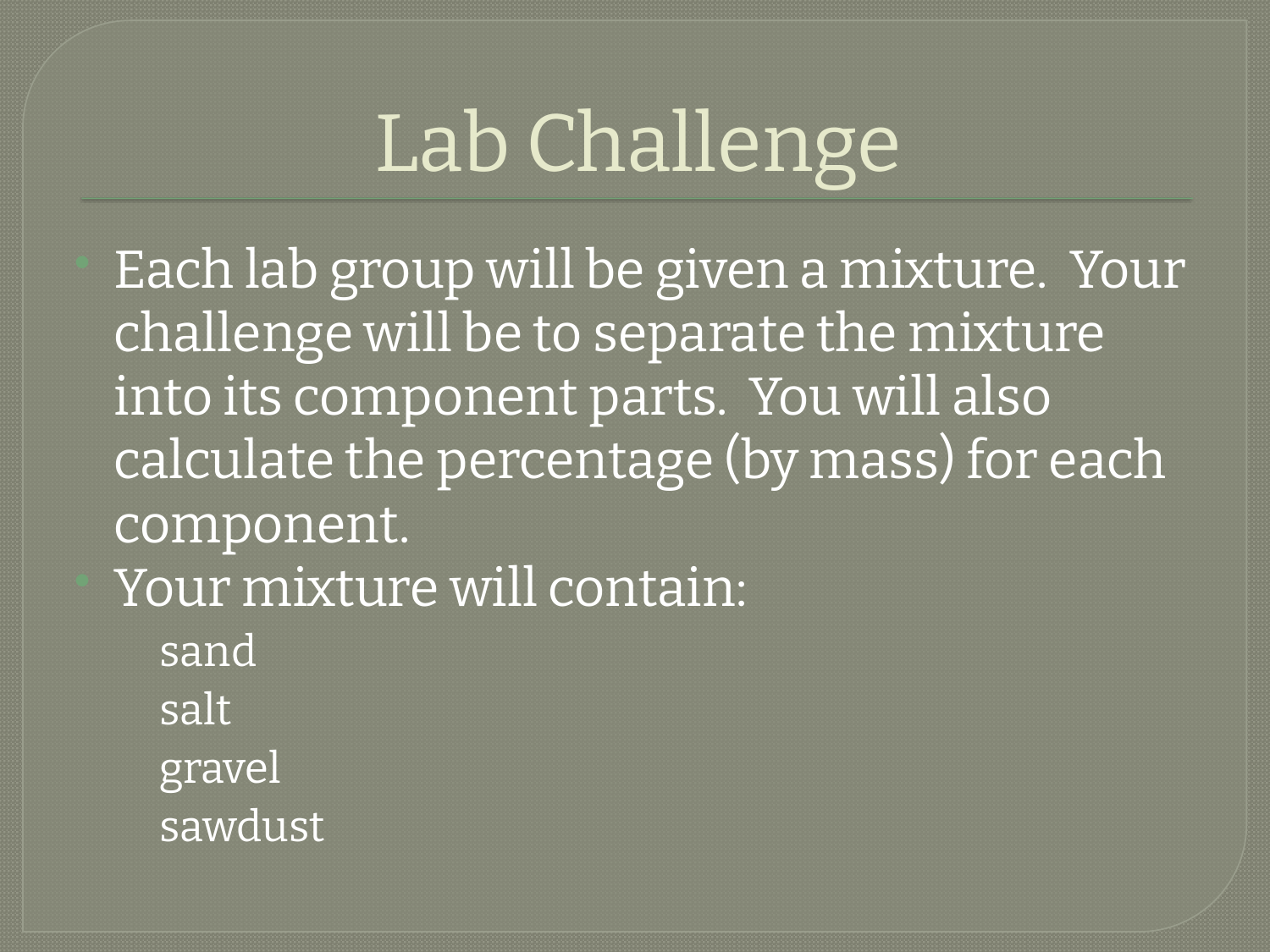

# Lab Challenge
Each lab group will be given a mixture.  Your challenge will be to separate the mixture into its component parts.  You will also calculate the percentage (by mass) for each component.
Your mixture will contain:
	sand
	salt
	gravel
	sawdust